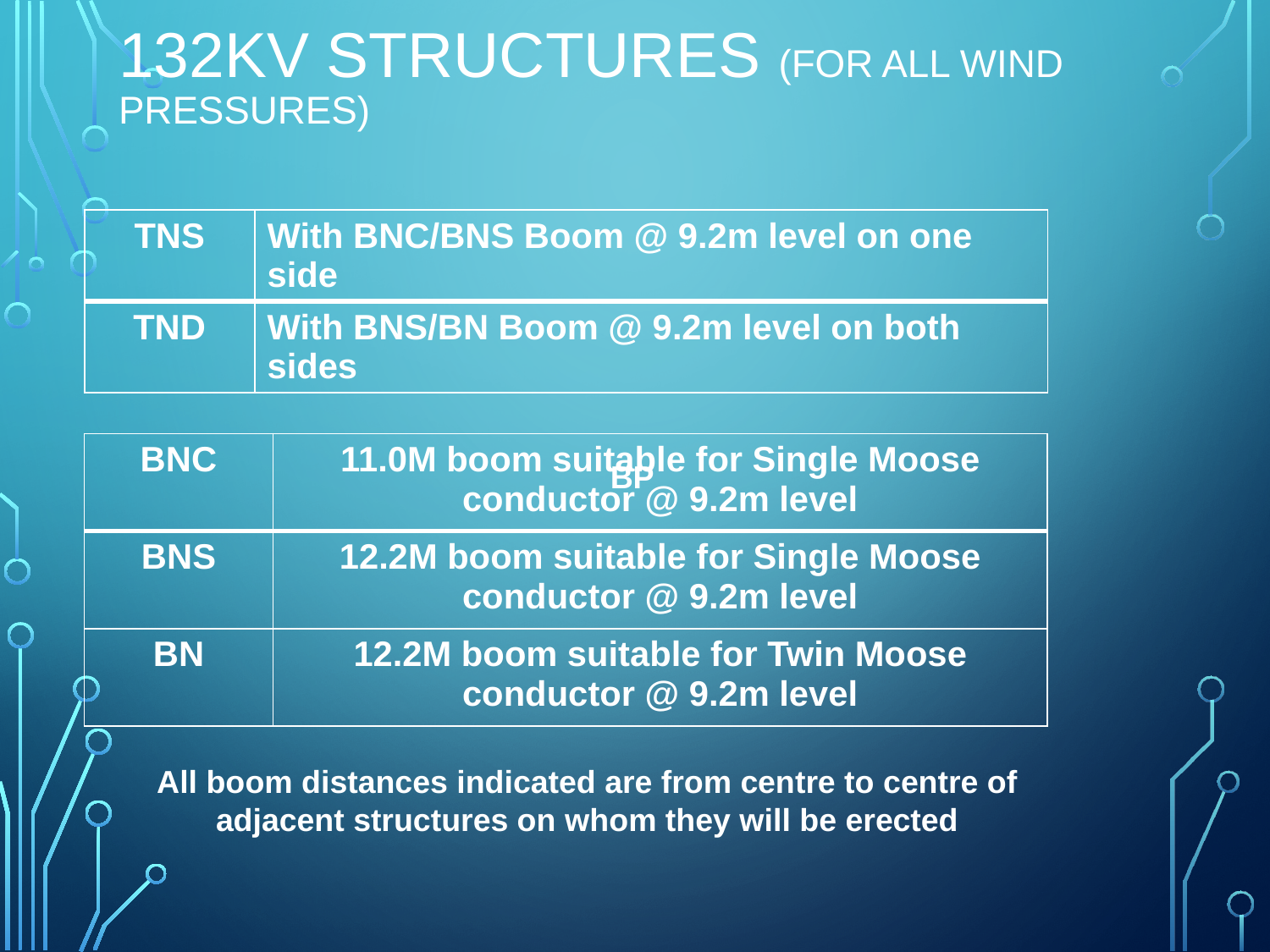

# 132kV Structures (for all wind pressures)
| TNS | With BNC/BNS Boom @ 9.2m level on one side |
| --- | --- |
| TND | With BNS/BN Boom @ 9.2m level on both sides |
| BNC | 11.0M boom suitable for Single Moose conductor @ 9.2m level |
| --- | --- |
| BNS | 12.2M boom suitable for Single Moose conductor @ 9.2m level |
| BN | 12.2M boom suitable for Twin Moose conductor @ 9.2m level |
BP
All boom distances indicated are from centre to centre of adjacent structures on whom they will be erected